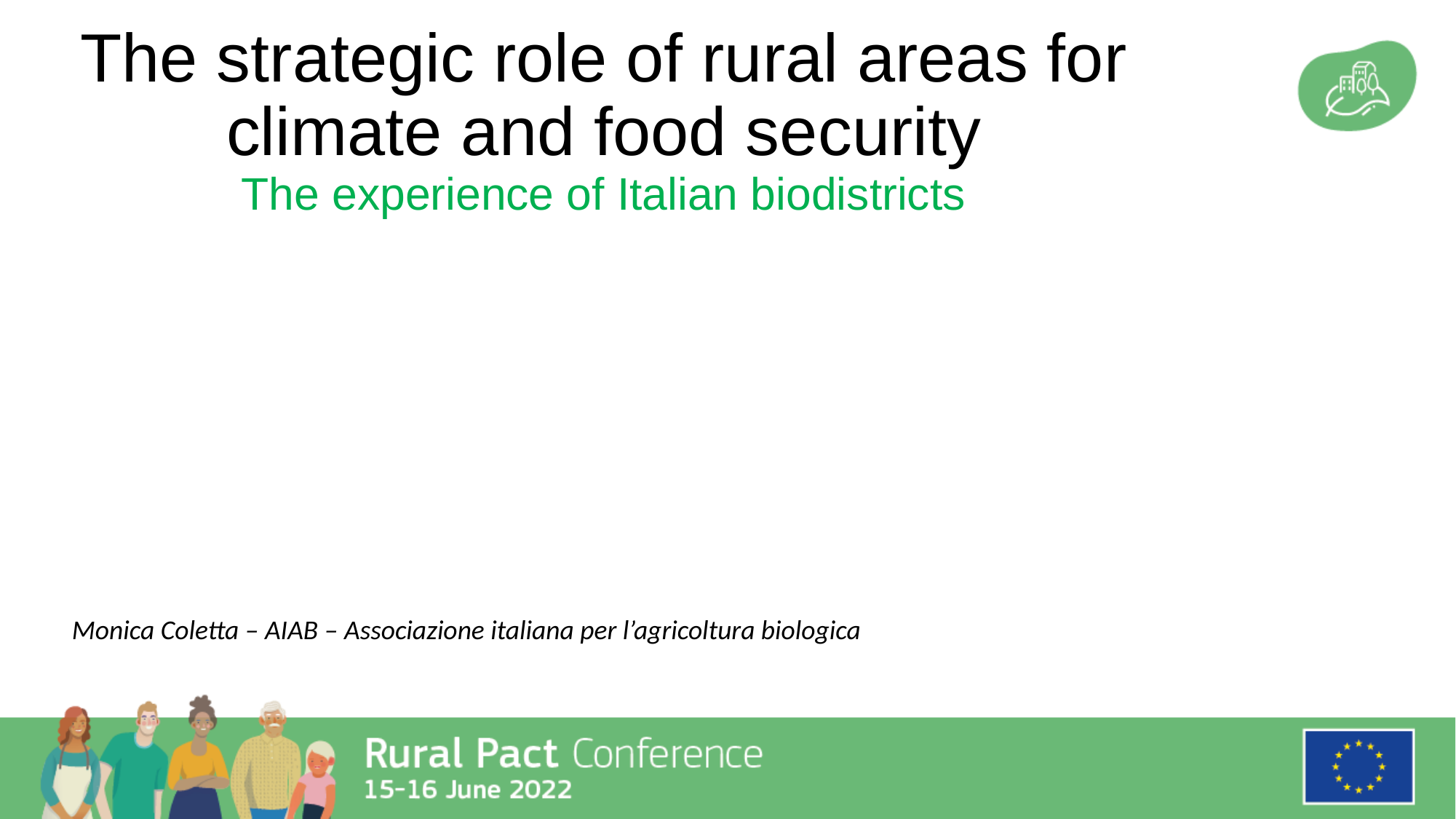

# The strategic role of rural areas for climate and food security
The experience of Italian biodistricts
Monica Coletta – AIAB – Associazione italiana per l’agricoltura biologica